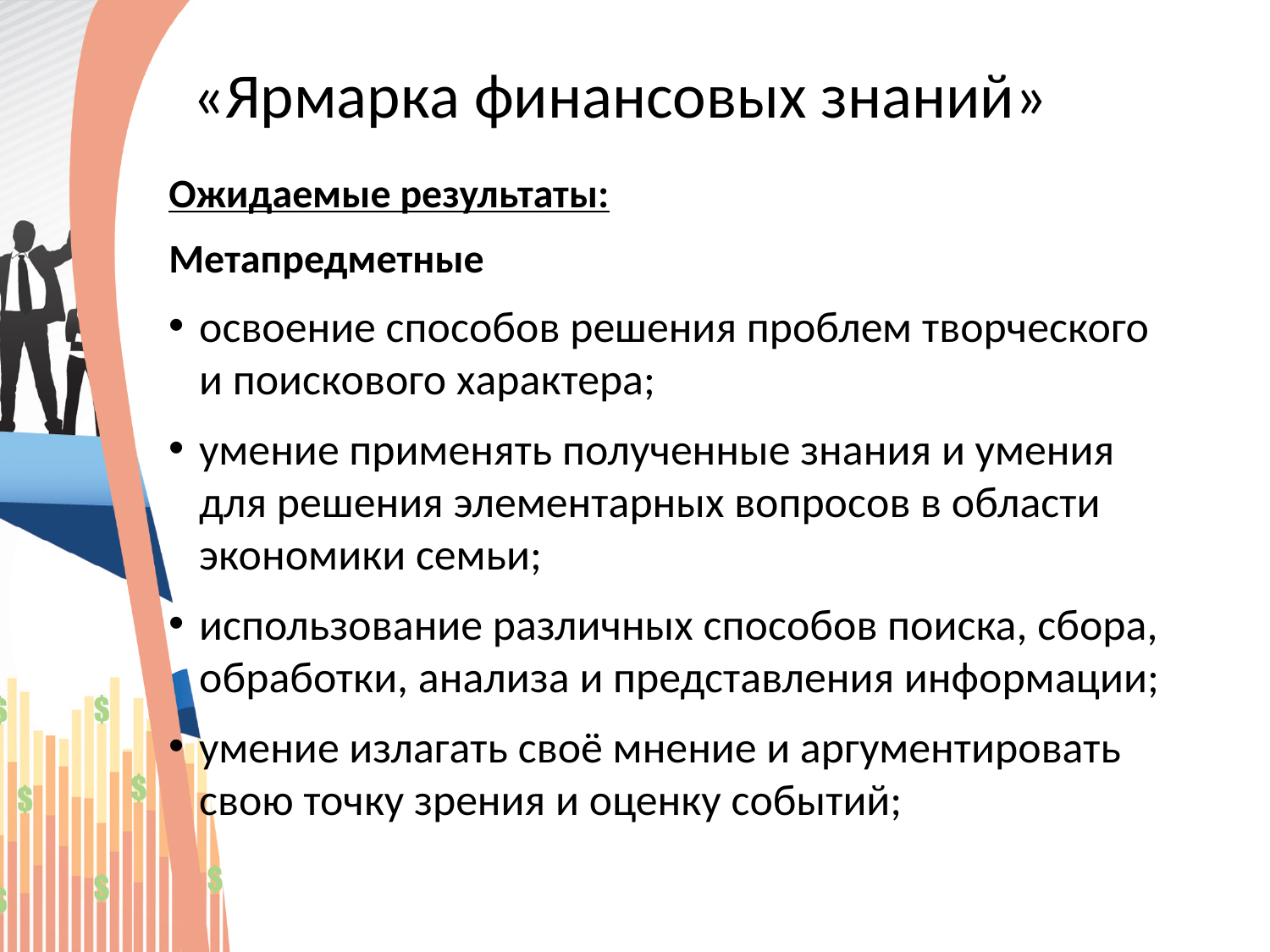

«Ярмарка финансовых знаний»
Ожидаемые результаты:
Метапредметные
освоение способов решения проблем творческого и поискового характера;
умение применять полученные знания и умения для решения элементарных вопросов в области экономики семьи;
использование различных способов поиска, сбора, обработки, анализа и представления информации;
умение излагать своё мнение и аргументировать свою точку зрения и оценку событий;